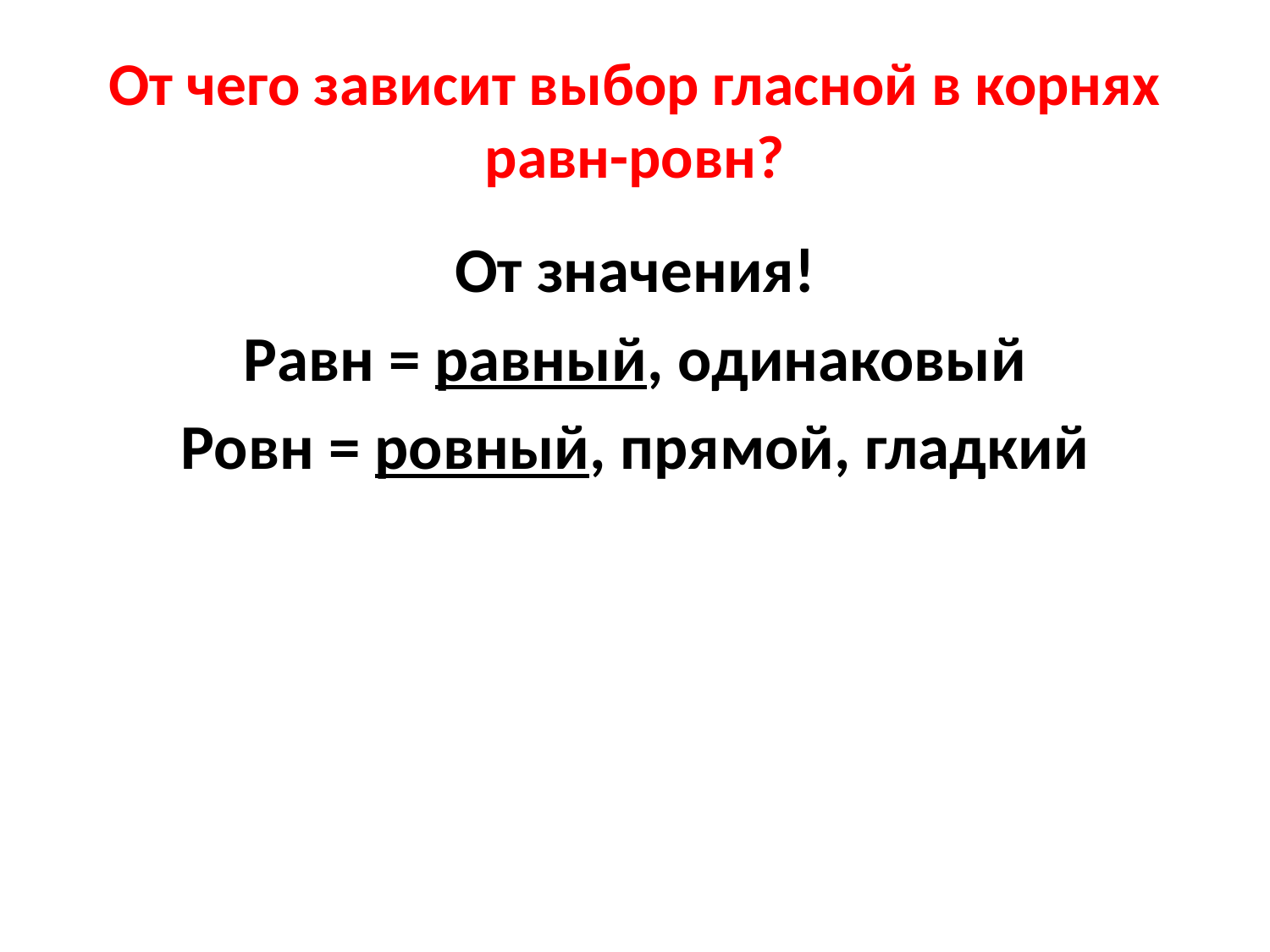

# От чего зависит выбор гласной в корнях равн-ровн?
От значения!
Равн = равный, одинаковый
Ровн = ровный, прямой, гладкий